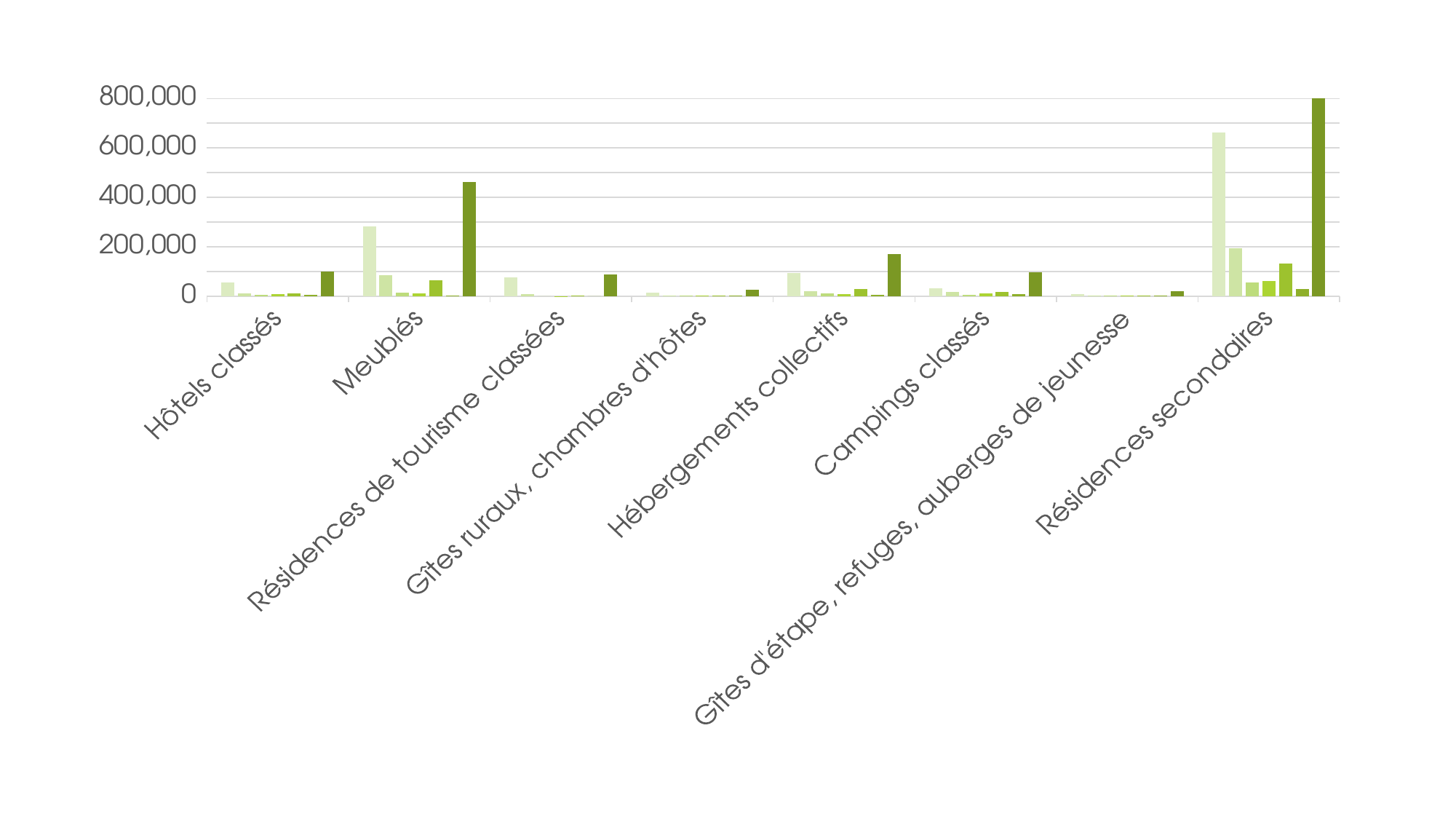

1

### Chart

| Category | Alpes du Nord | Alpes du Sud | Jura | Massif central | Pyrénées | Voges | Total |
|---|---|---|---|---|---|---|---|
| Hôtels classés | 57074.0 | 12146.0 | 5470.0 | 7986.0 | 10698.0 | 6210.0 | 99584.0 |
| Meublés | 281070.0 | 86109.0 | 13506.0 | 12899.0 | 64463.0 | 4086.0 | 462133.0 |
| Résidences de tourisme classées | 75203.0 | 8514.0 | 0.0 | 160.0 | 3575.0 | 0.0 | 87452.0 |
| Gîtes ruraux, chambres d'hôtes | 14615.0 | 2921.0 | 3968.0 | 1976.0 | 1773.0 | 1687.0 | 26940.0 |
| Hébergements collectifs | 93756.0 | 20746.0 | 12278.0 | 9666.0 | 28412.0 | 4882.0 | 169740.0 |
| Campings classés | 33345.0 | 17916.0 | 6606.0 | 12648.0 | 18369.0 | 9264.0 | 98148.0 |
| Gîtes d'étape, refuges, auberges de jeunesse | 9074.0 | 3361.0 | 1970.0 | 1211.0 | 2167.0 | 1491.0 | 19274.0 |
| Résidences secondaires | 662171.0 | 195386.0 | 55816.0 | 61937.0 | 130851.0 | 28126.0 | 1134287.0 |